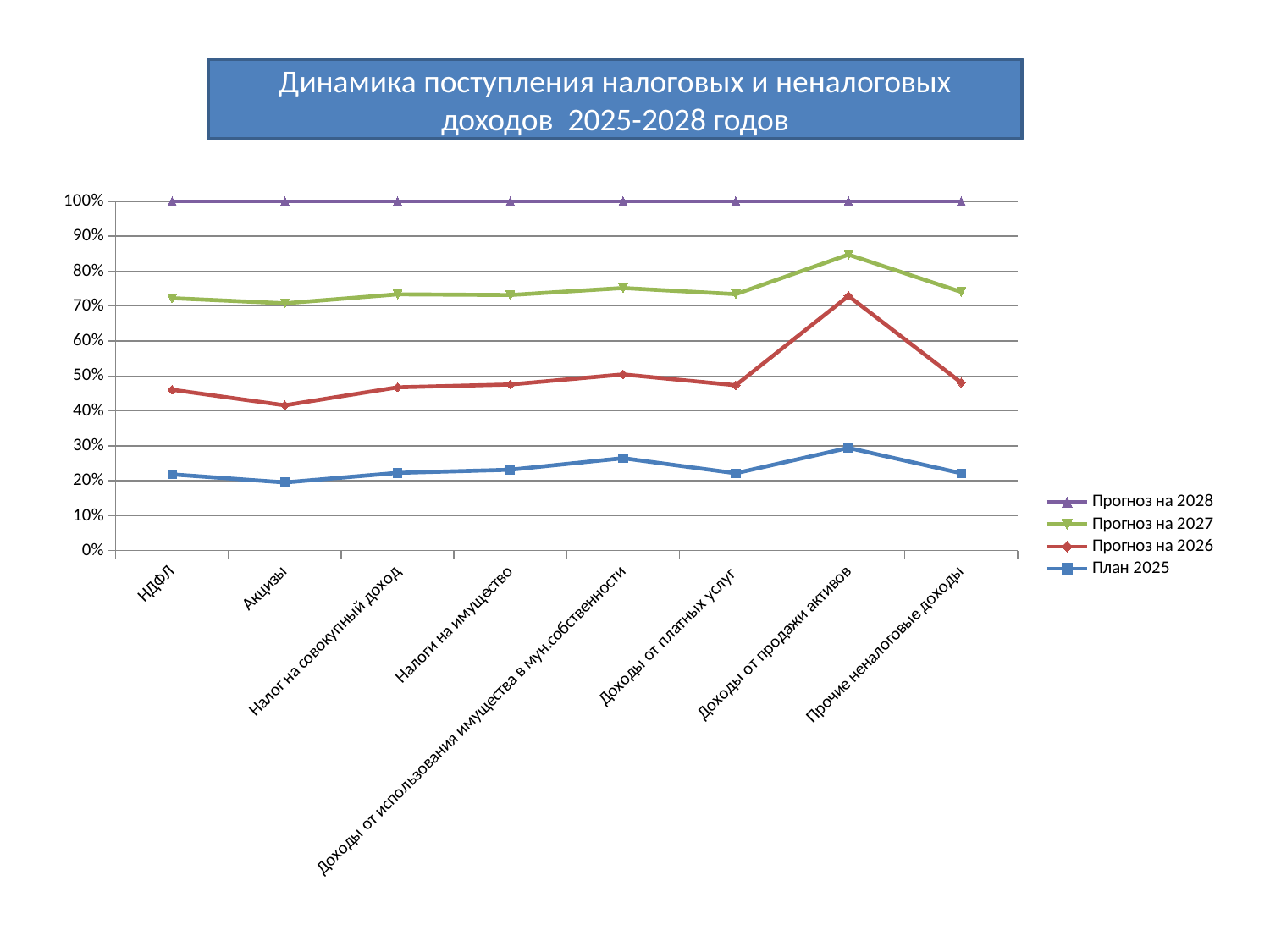

Динамика поступления налоговых и неналоговых доходов  2025-2028 годов

### Chart

| Category | План 2025 | Прогноз на 2026 | Прогноз на 2027 | Прогноз на 2028 |
|---|---|---|---|---|
| НДФЛ | 26060.0 | 28918.2 | 31300.0 | 33100.0 |
| Акцизы | 538.9 | 609.1 | 805.9 | 805.9 |
| Налог на совокупный доход | 20.9 | 23.0 | 25.0 | 25.0 |
| Налоги на имущество | 8800.0 | 9280.0 | 9730.0 | 10200.0 |
| Доходы от использования имущества в мун.собственности | 6384.9 | 5783.1 | 5967.1 | 5991.2 |
| Доходы от платных услуг  | 874.9 | 995.0 | 1030.0 | 1050.0 |
| Доходы от продажи активов | 7098.2 | 10500.0 | 2858.1 | 3686.9 |
| Прочие неналоговые доходы | 396.0 | 464.0 | 464.0 | 464.0 |